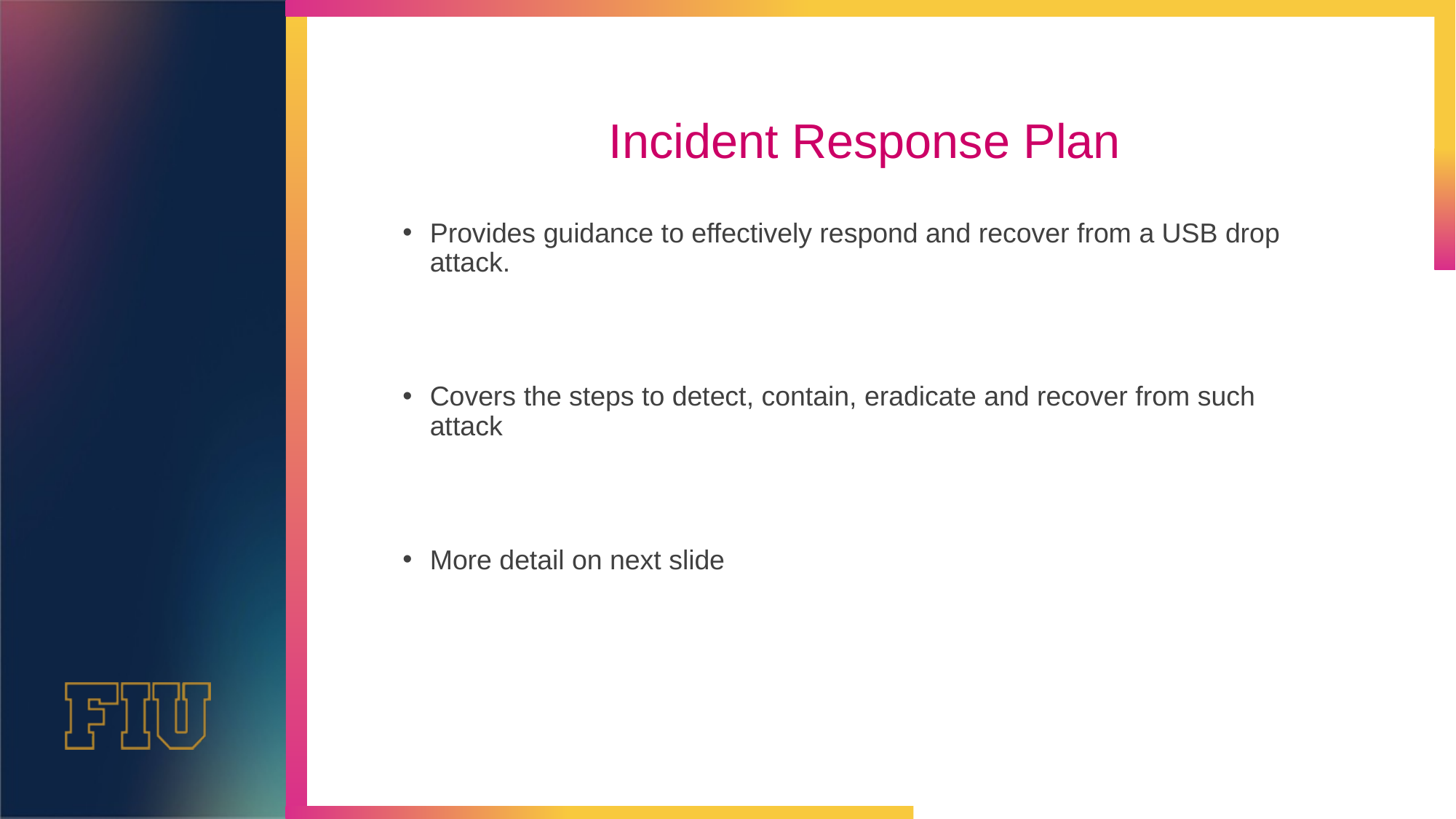

# Incident Response Plan
Provides guidance to effectively respond and recover from a USB drop attack.

Covers the steps to detect, contain, eradicate and recover from such attack

More detail on next slide